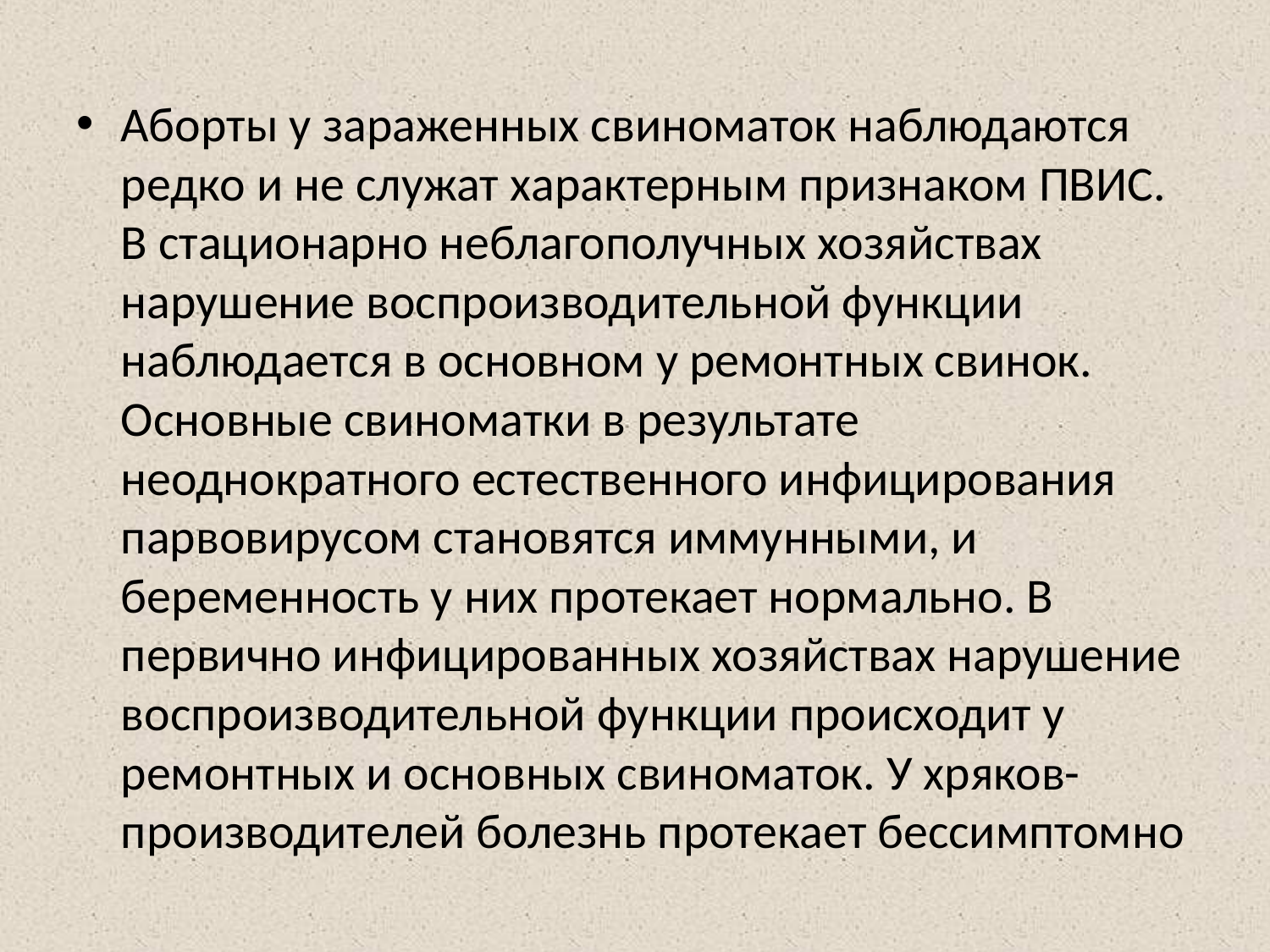

Аборты у зараженных свиноматок наблюдаются редко и не служат характерным признаком ПВИС. В стационарно неблагополучных хозяйствах нарушение воспроизводительной функции наблюдается в основном у ремонтных свинок. Основные свиноматки в результате неоднократного естественного инфицирования парвовирусом становятся иммунными, и беременность у них протекает нормально. В первично инфицированных хозяйствах нарушение воспроизводительной функции происходит у ремонтных и основных свиноматок. У хряков-производителей болезнь протекает бессимптомно